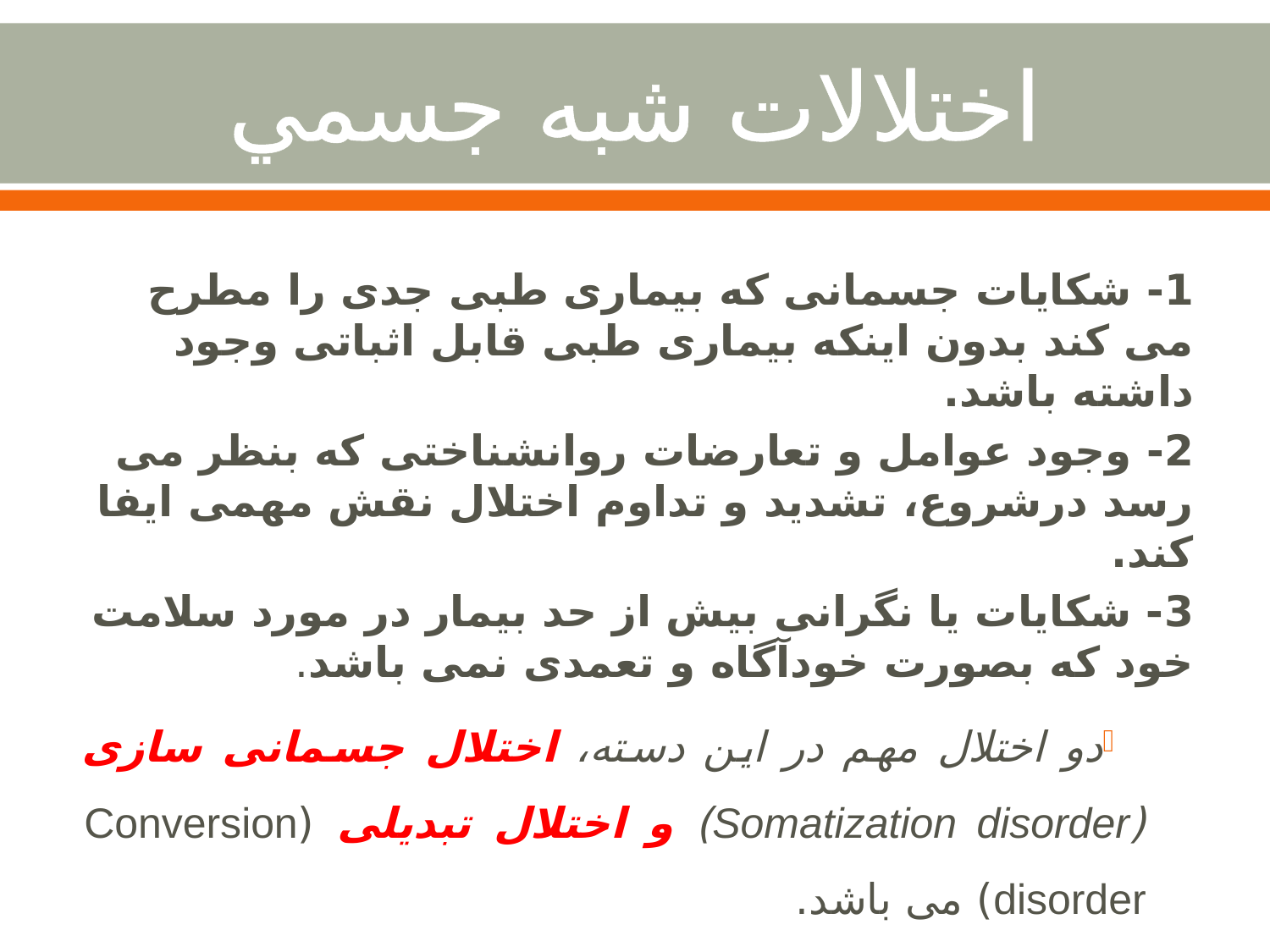

# اختلالات شبه جسمي
1- شکايات جسمانی که بيماری طبی جدی را مطرح می کند بدون اينکه بيماری طبی قابل اثباتی وجود داشته باشد.
2- وجود عوامل و تعارضات روانشناختی که بنظر می رسد درشروع، تشديد و تداوم اختلال نقش مهمی ايفا کند.
3- شکايات يا نگرانی بيش از حد بيمار در مورد سلامت خود که بصورت خودآگاه و تعمدی نمی باشد.
دو اختلال مهم در اين دسته، اختلال جسمانی سازی (Somatization disorder) و اختلال تبديلی (Conversion disorder) می باشد.